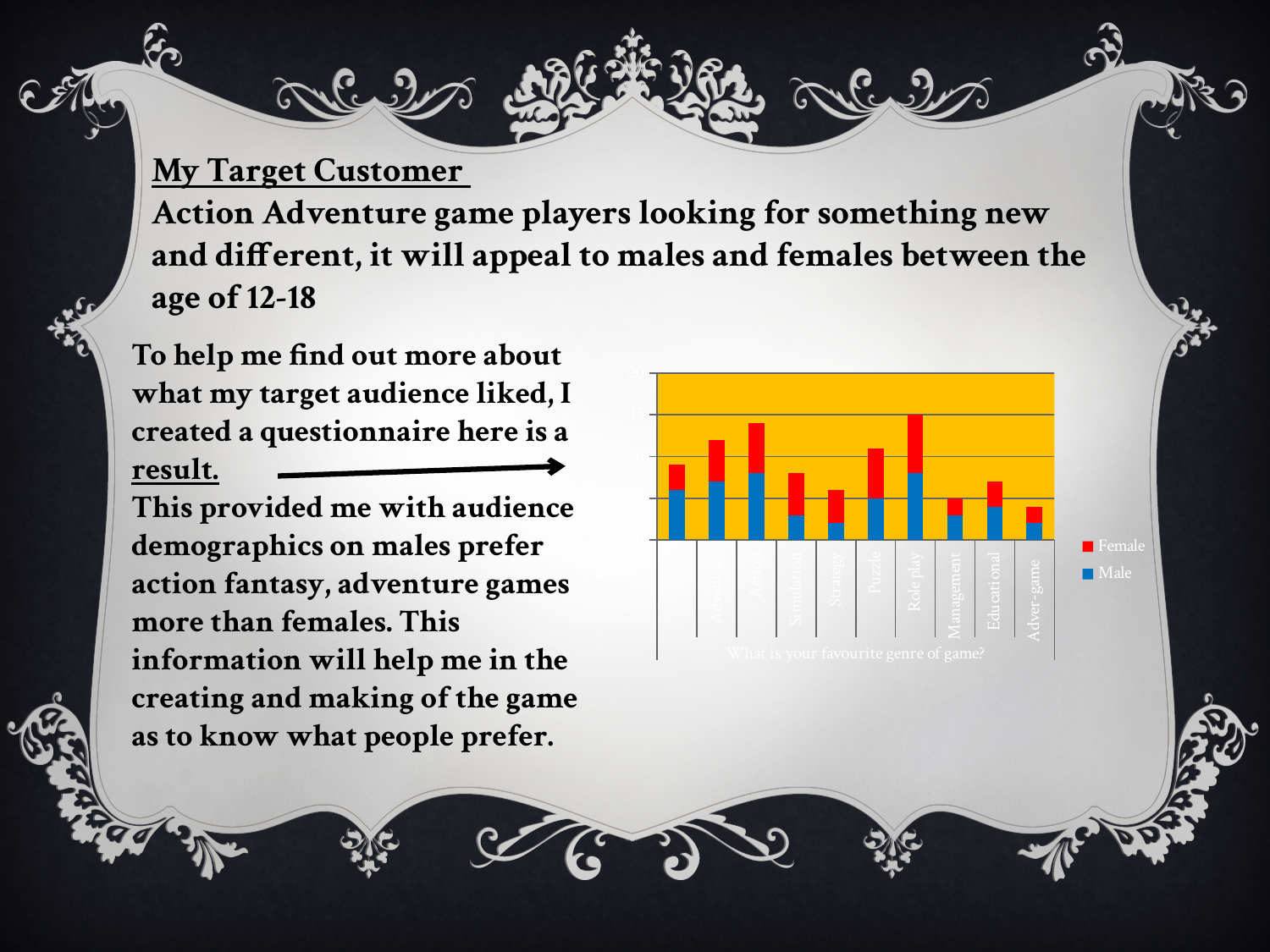

My Target Customer
Action Adventure game players looking for something new and different, it will appeal to males and females between the age of 12-18

To help me find out more about what my target audience liked, I created a questionnaire here is a result.
This provided me with audience demographics on males prefer action fantasy, adventure games more than females. This information will help me in the creating and making of the game as to know what people prefer.

### Chart

| Category | Male | Female |
|---|---|---|
| Sport | 6.0 | 3.0 |
| Adventure | 7.0 | 5.0 |
| Action | 8.0 | 6.0 |
| Simulation | 3.0 | 5.0 |
| Strategy | 2.0 | 4.0 |
| Puzzle | 5.0 | 6.0 |
| Role play | 8.0 | 7.0 |
| Management | 3.0 | 2.0 |
| Educational | 4.0 | 3.0 |
| Adver-game   | 2.0 | 2.0 |